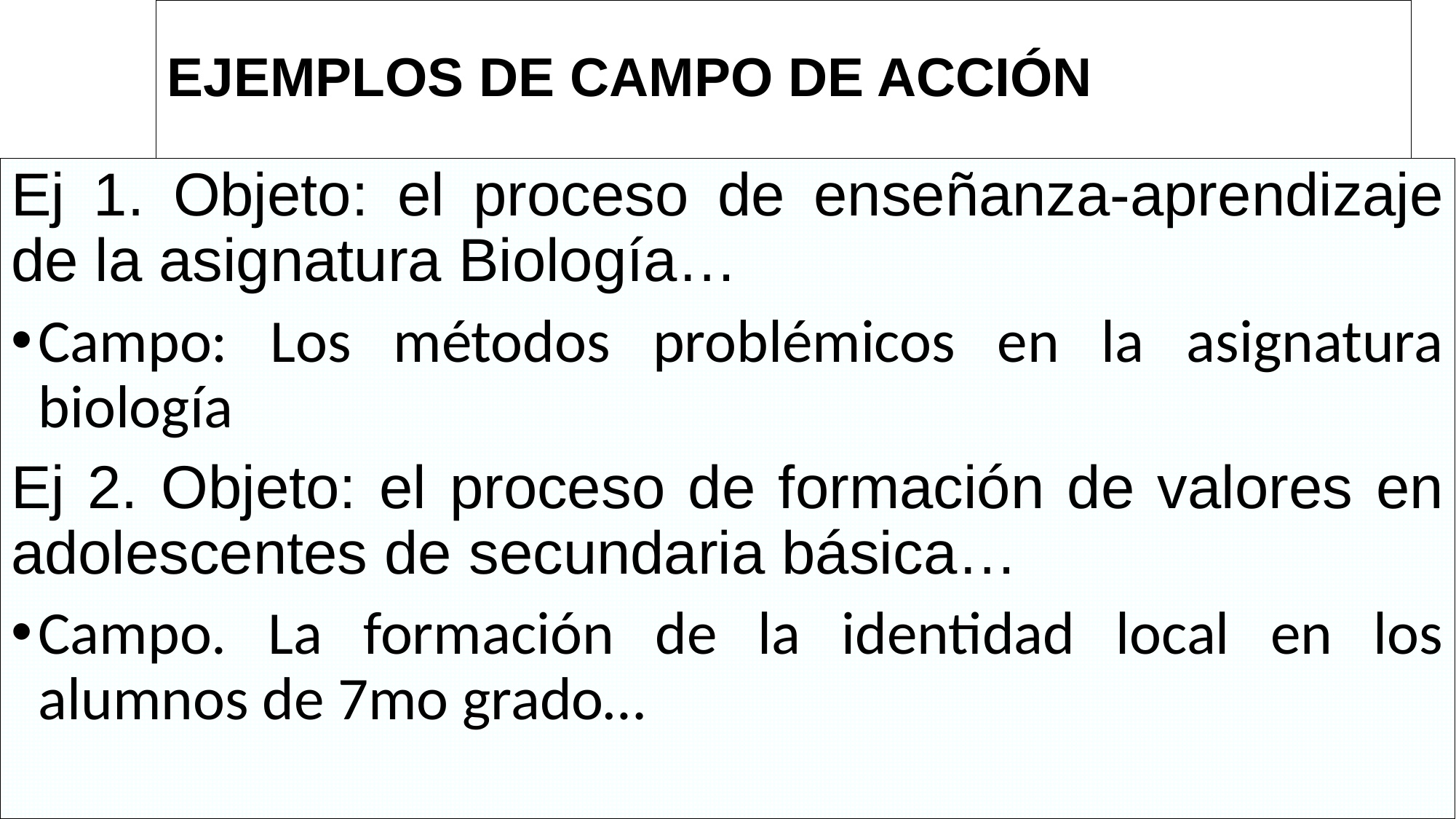

# EJEMPLOS DE CAMPO DE ACCIÓN
Ej 1. Objeto: el proceso de enseñanza-aprendizaje de la asignatura Biología…
Campo: Los métodos problémicos en la asignatura biología
Ej 2. Objeto: el proceso de formación de valores en adolescentes de secundaria básica…
Campo. La formación de la identidad local en los alumnos de 7mo grado…